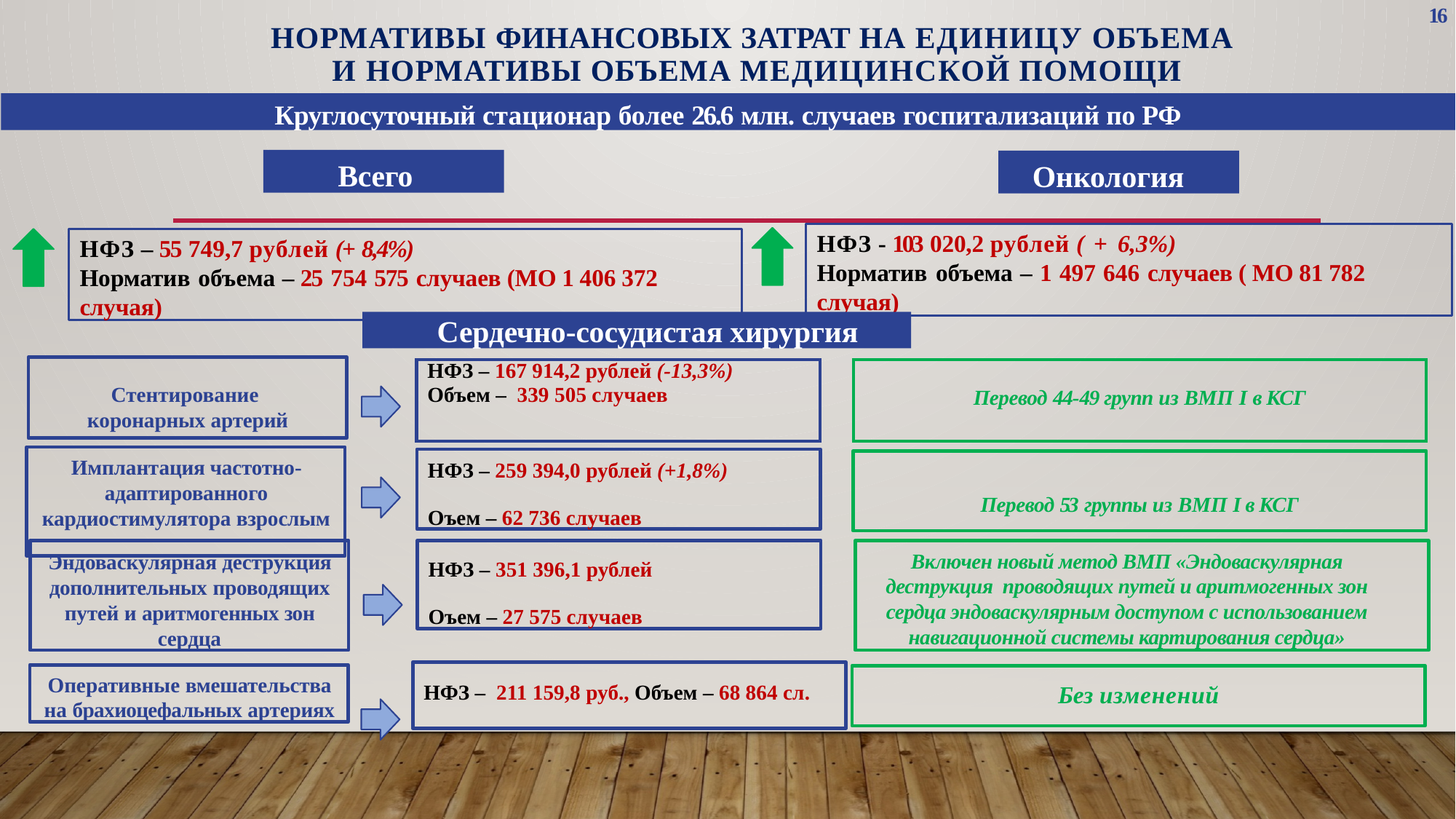

16
# Нормативы финансовых затрат на единицу объема и нормативы объема медицинской помощи
Круглосуточный стационар более 26.6 млн. случаев госпитализаций по РФ
Всего
Онкология
НФЗ - 103 020,2 рублей (    +     6,3%)
Норматив объема – 1 497 646 случаев ( МО 81 782 случая)

НФЗ – 55 749,7 рублей (+ 8,4%)
Норматив объема – 25 754 575 случаев (МО 1 406 372 случая)
|  |  |  |  |  |
| --- | --- | --- | --- | --- |
|  | НФЗ – 167 914,2 рублей (-13,3%) Объем – 339 505 случаев |  | Перевод 44-49 групп из ВМП I в КСГ |  |
Сердечно-сосудистая хирургия
Стентирование
коронарных артерий

Имплантация частотно- адаптированного кардиостимулятора взрослым
НФЗ – 259 394,0 рублей (+1,8%)
Оъем – 62 736 случаев

Перевод 53 группы из ВМП I в КСГ

НФЗ – 351 396,1 рублей
Оъем – 27 575 случаев

Эндоваскулярная деструкция дополнительных проводящих путей и аритмогенных зон сердца
Включен новый метод ВМП «Эндоваскулярная деструкция  проводящих путей и аритмогенных зон сердца эндоваскулярным доступом с использованием навигационной системы картирования сердца»

НФЗ –  211 159,8 руб., Объем – 68 864 сл.
Оперативные вмешательства на брахиоцефальных артериях
Без изменений